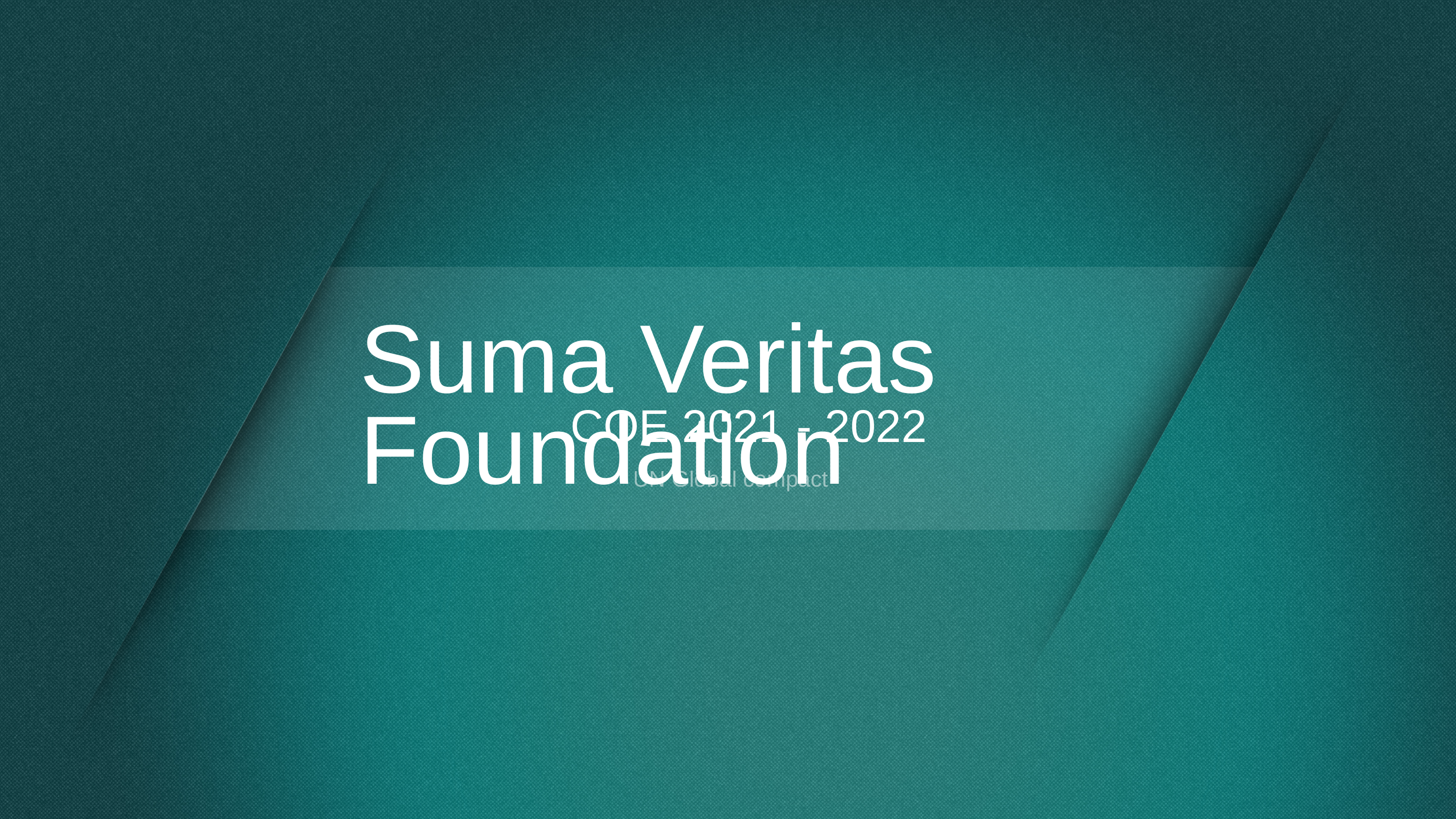

# Suma Veritas Foundation
COE 2021 - 2022
UN Global compact